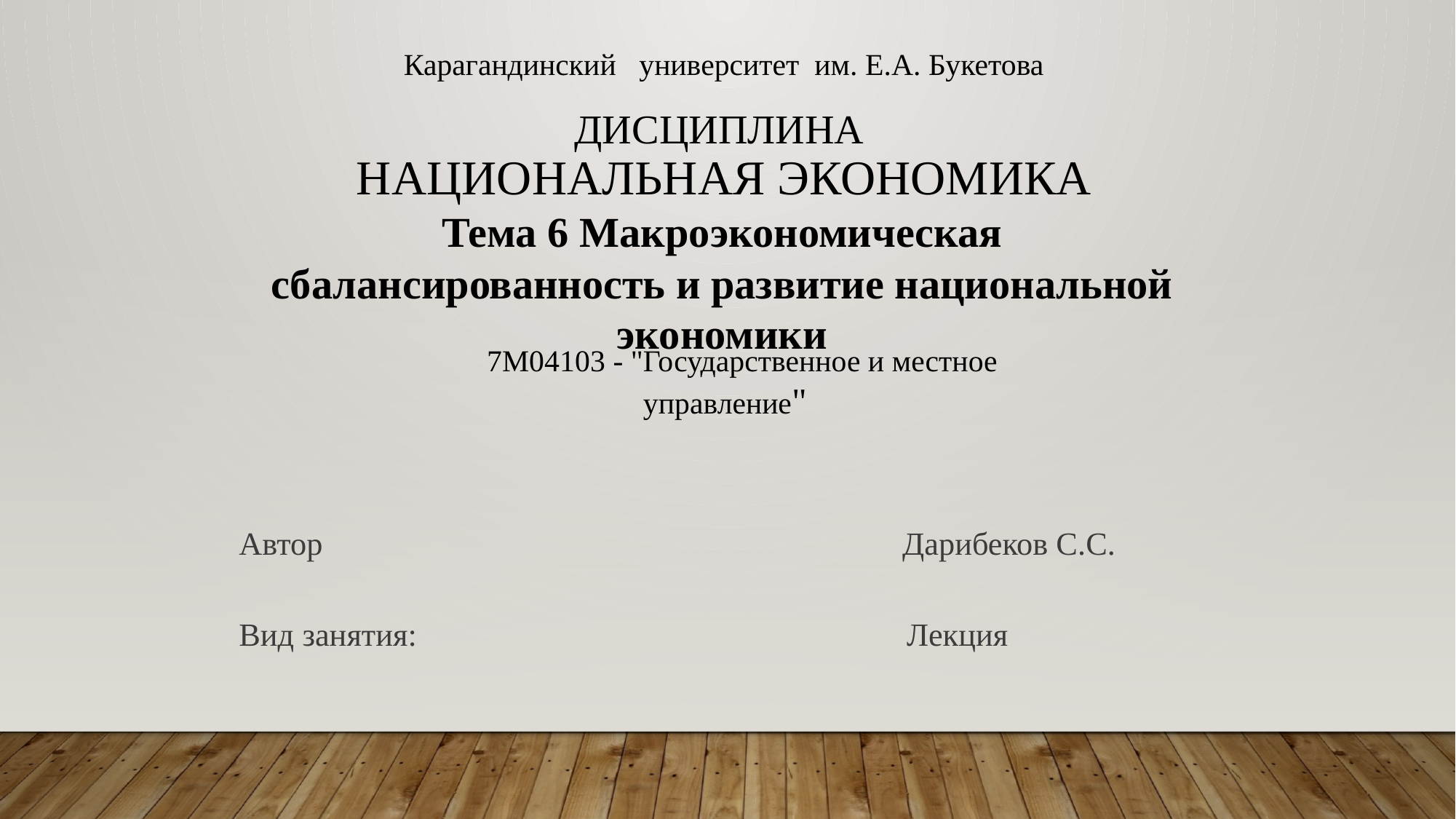

Карагандинский   университет  им. Е.А. Букетова
Дисциплина
национальная экономика
Тема 6 Макроэкономическая сбалансированность и развитие национальной экономики

7М04103 - "Государственное и местное управление"
Автор                                                                       Дарибеков С.С.

Вид занятия:                                                            Лекция